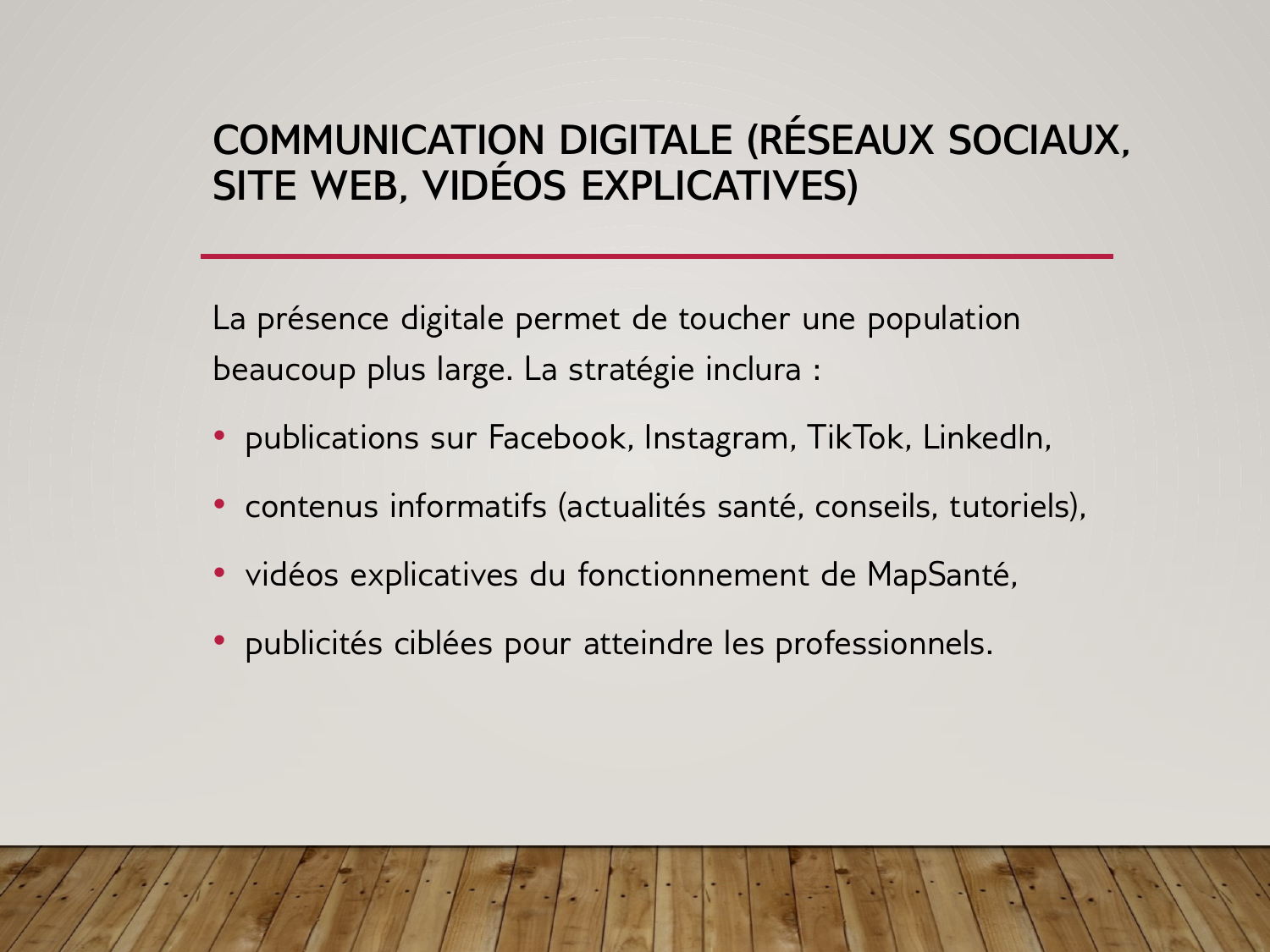

# Communication digitale (réseaux sociaux, site web, vidéos explicatives)
La présence digitale permet de toucher une population beaucoup plus large. La stratégie inclura :
publications sur Facebook, Instagram, TikTok, LinkedIn,
contenus informatifs (actualités santé, conseils, tutoriels),
vidéos explicatives du fonctionnement de MapSanté,
publicités ciblées pour atteindre les professionnels.